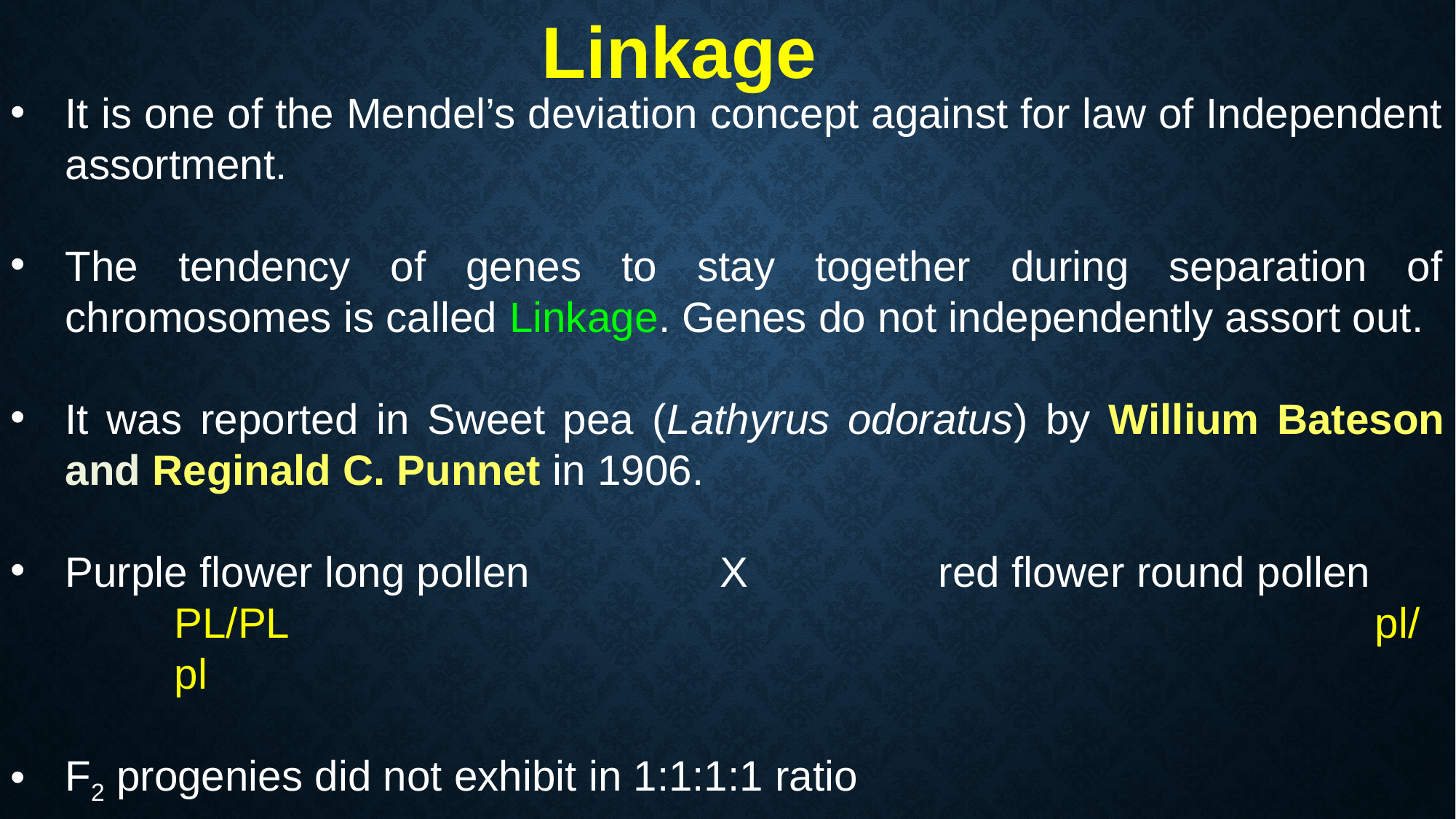

Linkage
It is one of the Mendel’s deviation concept against for law of Independent assortment.

The tendency of genes to stay together during separation of chromosomes is called Linkage. Genes do not independently assort out.

It was reported in Sweet pea (Lathyrus odoratus) by Willium Bateson and Reginald C. Punnet in 1906.

Purple flower long pollen		X		red flower round pollen
PL/PL										pl/pl

F2 progenies did not exhibit in 1:1:1:1 ratio